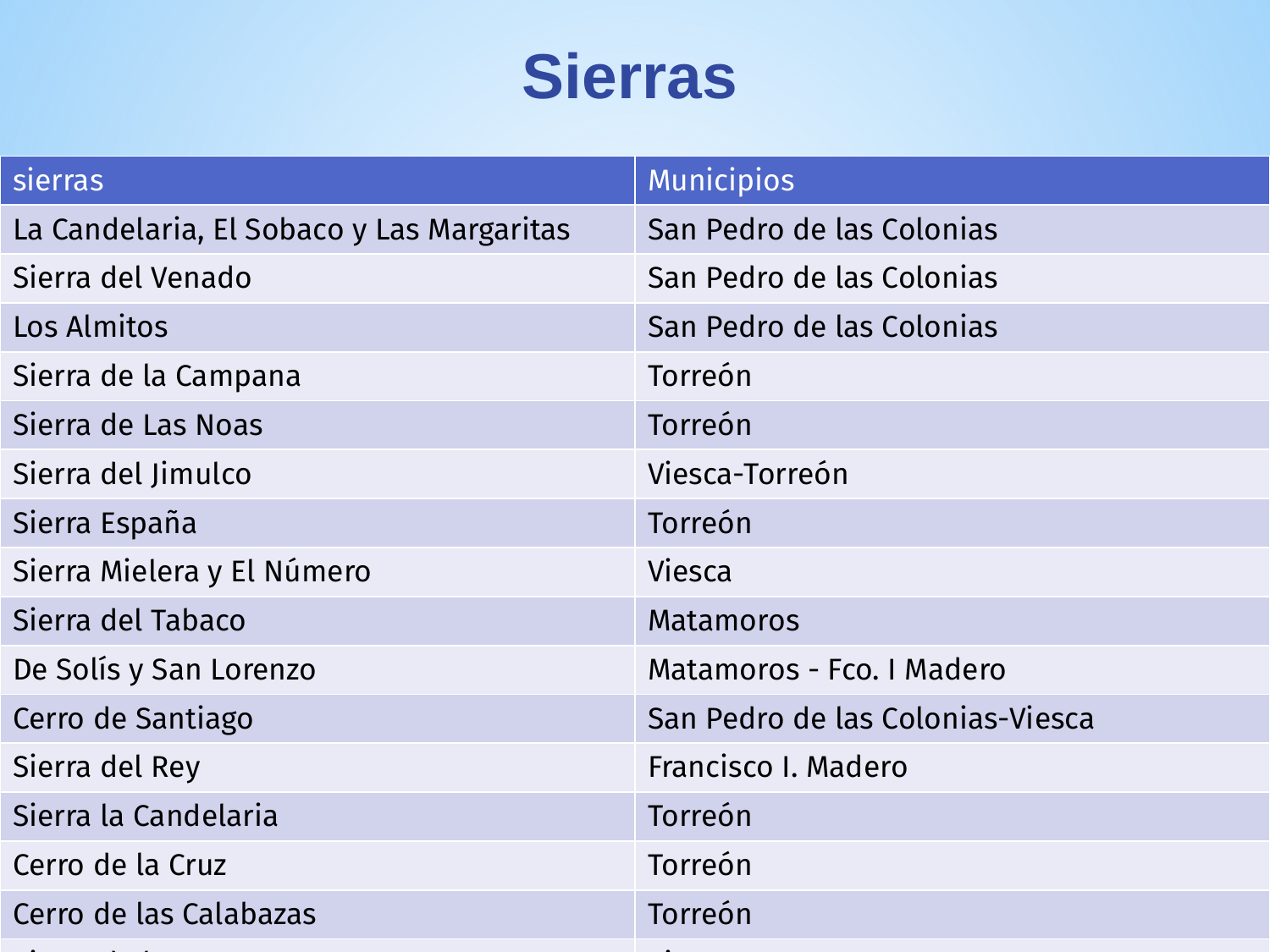

Sierras
| sierras | Municipios |
| --- | --- |
| La Candelaria, El Sobaco y Las Margaritas | San Pedro de las Colonias |
| Sierra del Venado | San Pedro de las Colonias |
| Los Almitos | San Pedro de las Colonias |
| Sierra de la Campana | Torreón |
| Sierra de Las Noas | Torreón |
| Sierra del Jimulco | Viesca-Torreón |
| Sierra España | Torreón |
| Sierra Mielera y El Número | Viesca |
| Sierra del Tabaco | Matamoros |
| De Solís y San Lorenzo | Matamoros - Fco. I Madero |
| Cerro de Santiago | San Pedro de las Colonias-Viesca |
| Sierra del Rey | Francisco I. Madero |
| Sierra la Candelaria | Torreón |
| Cerro de la Cruz | Torreón |
| Cerro de las Calabazas | Torreón |
| Sierra de los Buras | Viesca |
#